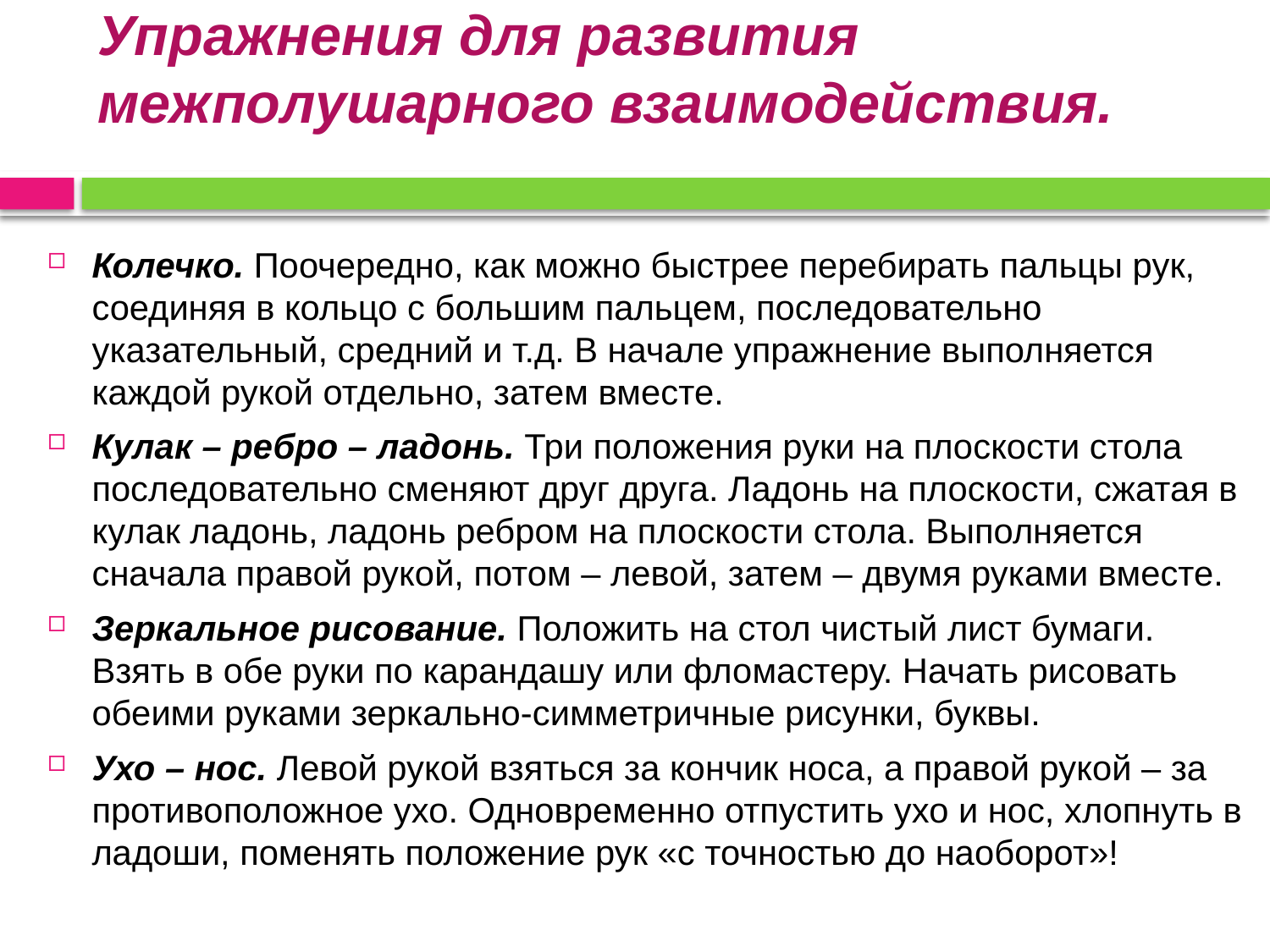

# Упражнения для развития межполушарного взаимодействия.
Колечко. Поочередно, как можно быстрее перебирать пальцы рук, соединяя в кольцо с большим пальцем, последовательно указательный, средний и т.д. В начале упражнение выполняется каждой рукой отдельно, затем вместе.
Кулак – ребро – ладонь. Три положения руки на плоскости стола последовательно сменяют друг друга. Ладонь на плоскости, сжатая в кулак ладонь, ладонь ребром на плоскости стола. Выполняется сначала правой рукой, потом – левой, затем – двумя руками вместе.
Зеркальное рисование. Положить на стол чистый лист бумаги. Взять в обе руки по карандашу или фломастеру. Начать рисовать обеими руками зеркально-симметричные рисунки, буквы.
Ухо – нос. Левой рукой взяться за кончик носа, а правой рукой – за противоположное ухо. Одновременно отпустить ухо и нос, хлопнуть в ладоши, поменять положение рук «с точностью до наоборот»!